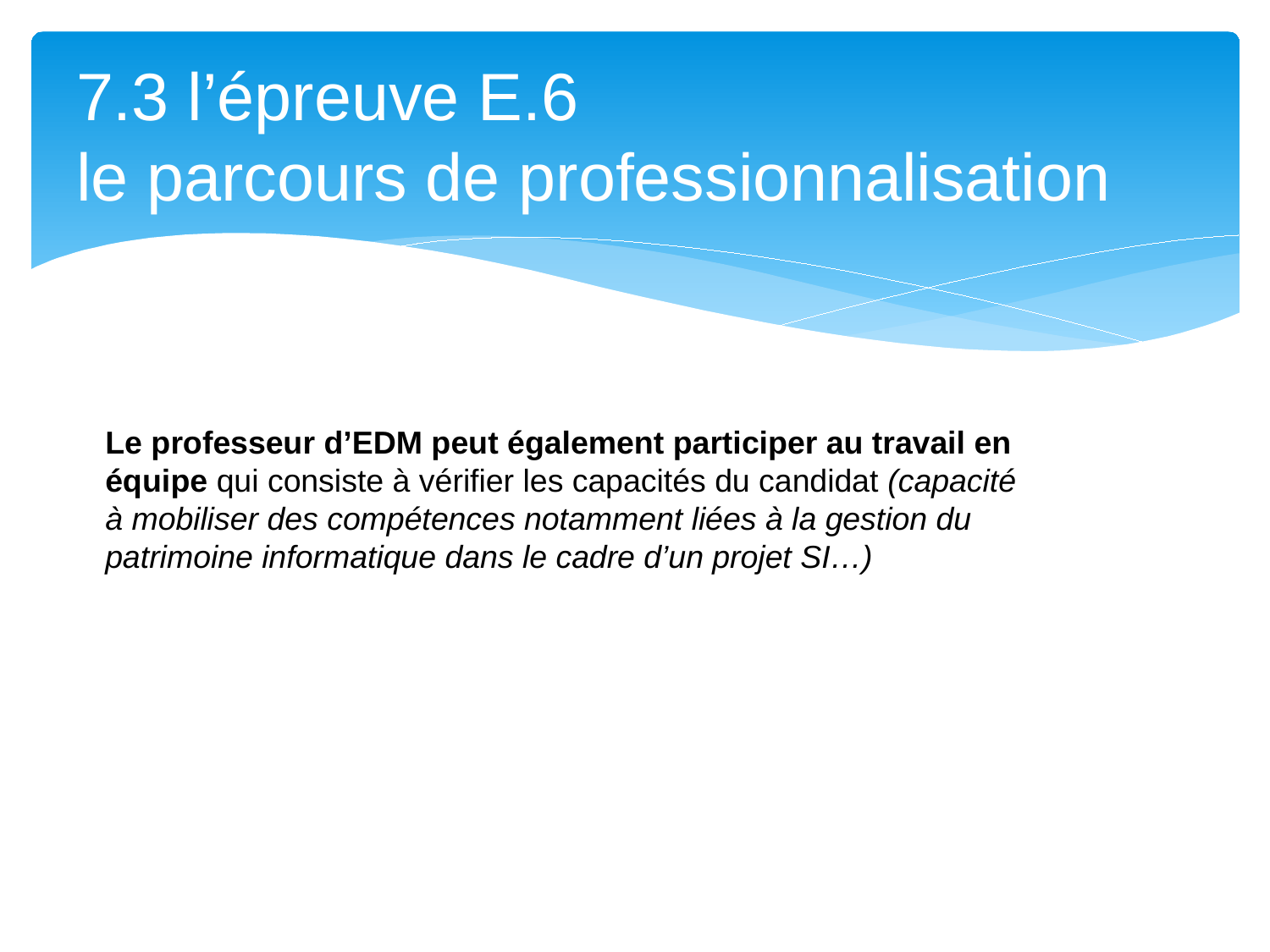

# 7.3 l’épreuve E.6 le parcours de professionnalisation
Le professeur d’EDM peut également participer au travail en équipe qui consiste à vérifier les capacités du candidat (capacité à mobiliser des compétences notamment liées à la gestion du patrimoine informatique dans le cadre d’un projet SI…)